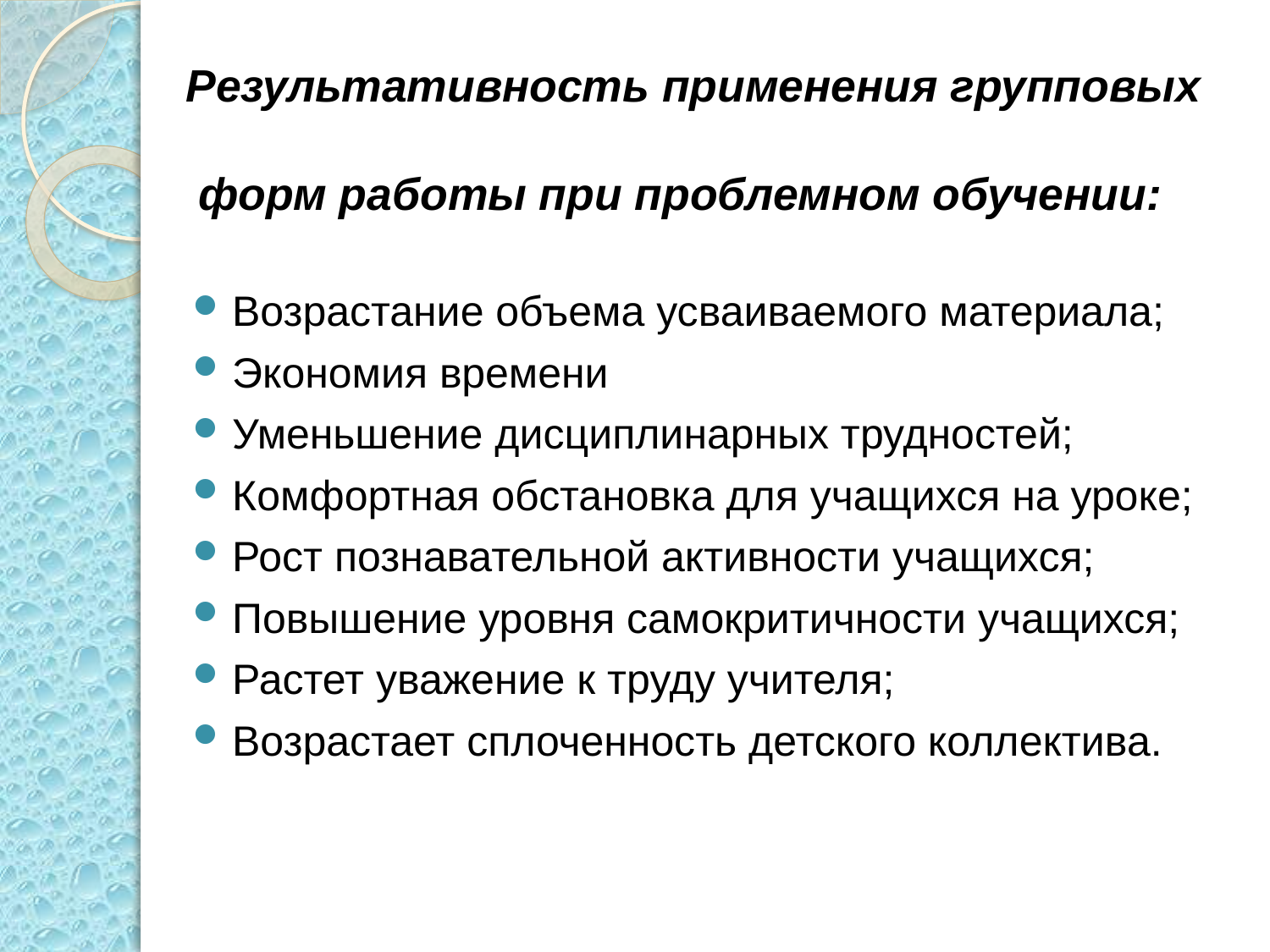

# Результативность применения групповых форм работы при проблемном обучении:
Возрастание объема усваиваемого материала;
Экономия времени
Уменьшение дисциплинарных трудностей;
Комфортная обстановка для учащихся на уроке;
Рост познавательной активности учащихся;
Повышение уровня самокритичности учащихся;
Растет уважение к труду учителя;
Возрастает сплоченность детского коллектива.